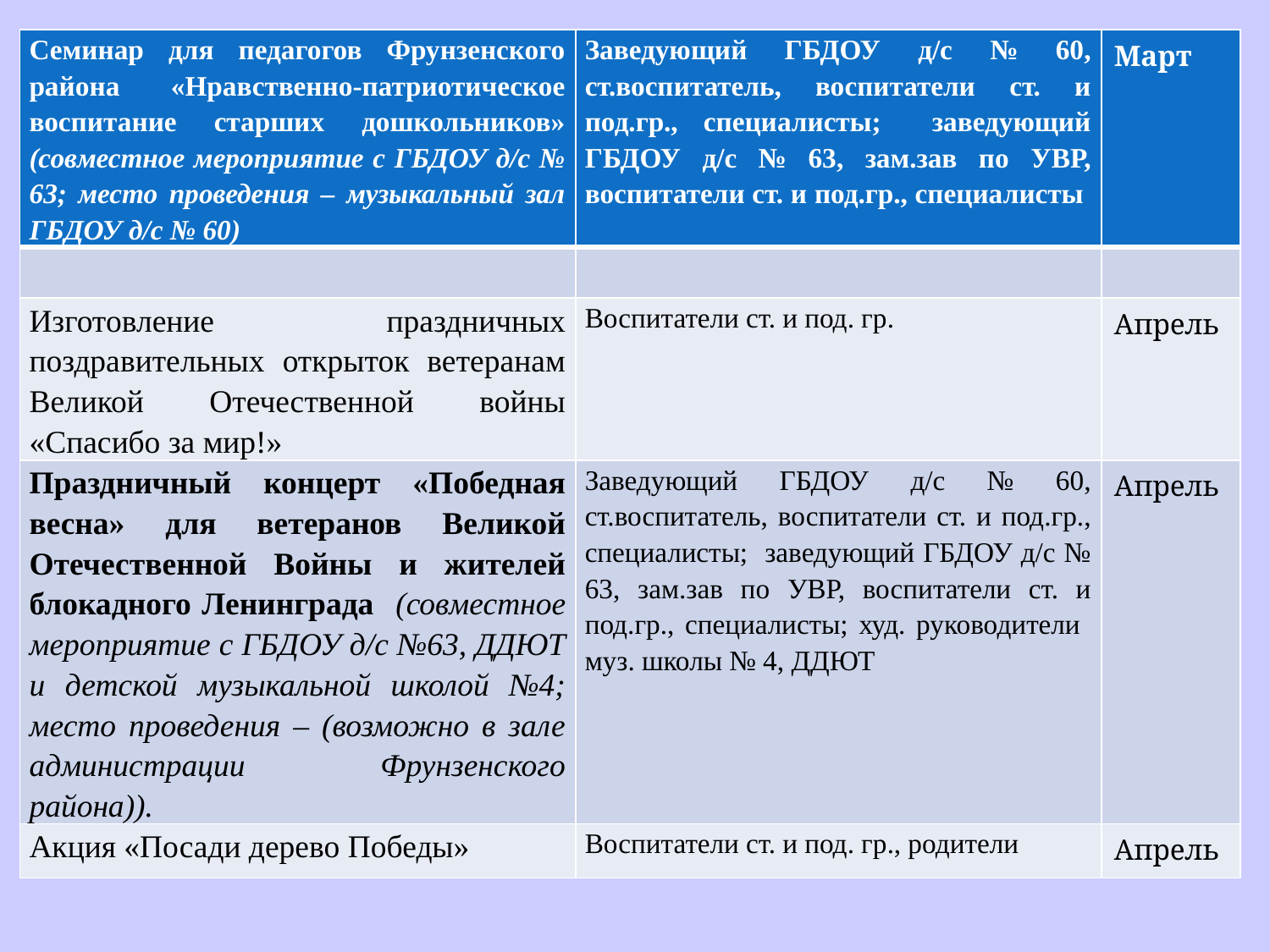

| Семинар для педагогов Фрунзенского района «Нравственно-патриотическое воспитание старших дошкольников» (совместное мероприятие с ГБДОУ д/с № 63; место проведения – музыкальный зал ГБДОУ д/с № 60) | Заведующий ГБДОУ д/с № 60, ст.воспитатель, воспитатели ст. и под.гр., специалисты; заведующий ГБДОУ д/с № 63, зам.зав по УВР, воспитатели ст. и под.гр., специалисты | Март |
| --- | --- | --- |
|  |  |  |
| Изготовление праздничных поздравительных открыток ветеранам Великой Отечественной войны «Спасибо за мир!» | Воспитатели ст. и под. гр. | Апрель |
| Праздничный концерт «Победная весна» для ветеранов Великой Отечественной Войны и жителей блокадного Ленинграда (совместное мероприятие с ГБДОУ д/с №63, ДДЮТ и детской музыкальной школой №4; место проведения – (возможно в зале администрации Фрунзенского района)). | Заведующий ГБДОУ д/с № 60, ст.воспитатель, воспитатели ст. и под.гр., специалисты; заведующий ГБДОУ д/с № 63, зам.зав по УВР, воспитатели ст. и под.гр., специалисты; худ. руководители муз. школы № 4, ДДЮТ | Апрель |
| Акция «Посади дерево Победы» | Воспитатели ст. и под. гр., родители | Апрель |